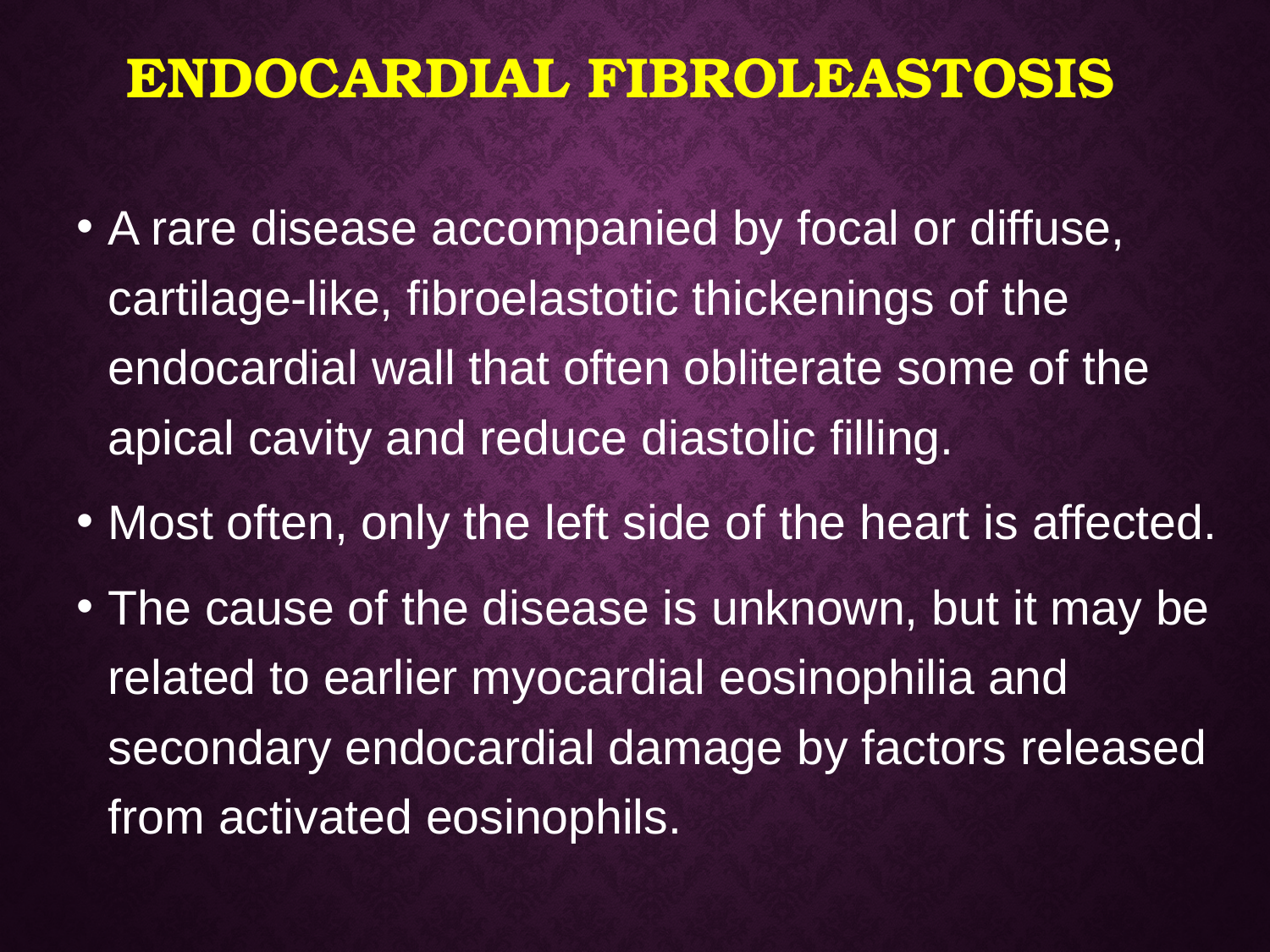

# Endocardial fibroleastosis
A rare disease accompanied by focal or diffuse, cartilage-like, fibroelastotic thickenings of the endocardial wall that often obliterate some of the apical cavity and reduce diastolic filling.
Most often, only the left side of the heart is affected.
The cause of the disease is unknown, but it may be related to earlier myocardial eosinophilia and secondary endocardial damage by factors released from activated eosinophils.